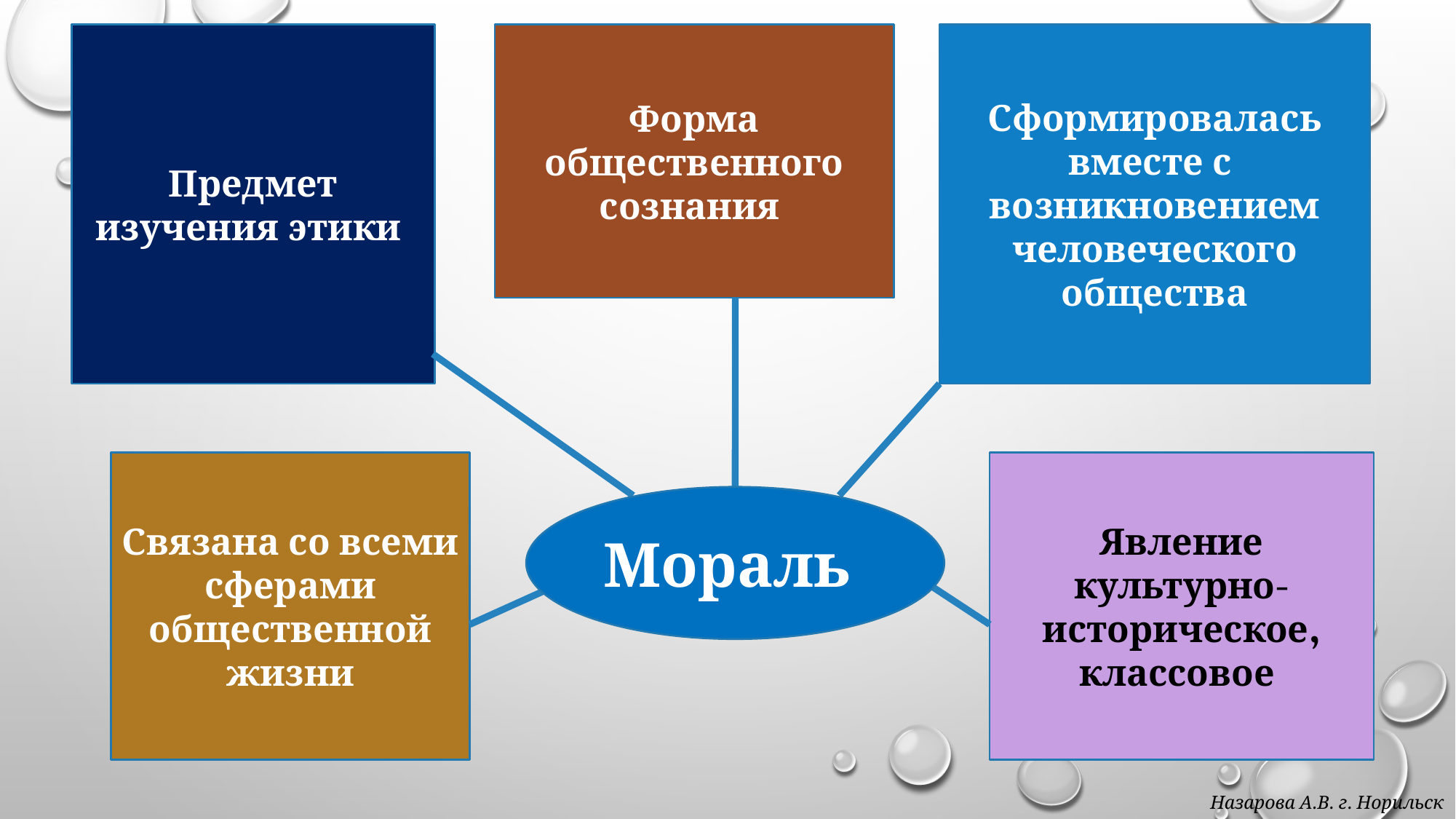

Предмет изучения этики
Форма общественного сознания
Сформировалась вместе с
возникновением человеческого общества
Связана со всеми сферами общественной жизни
Явление культурно-историческое, классовое
Мораль
Назарова А.В. г. Норильск